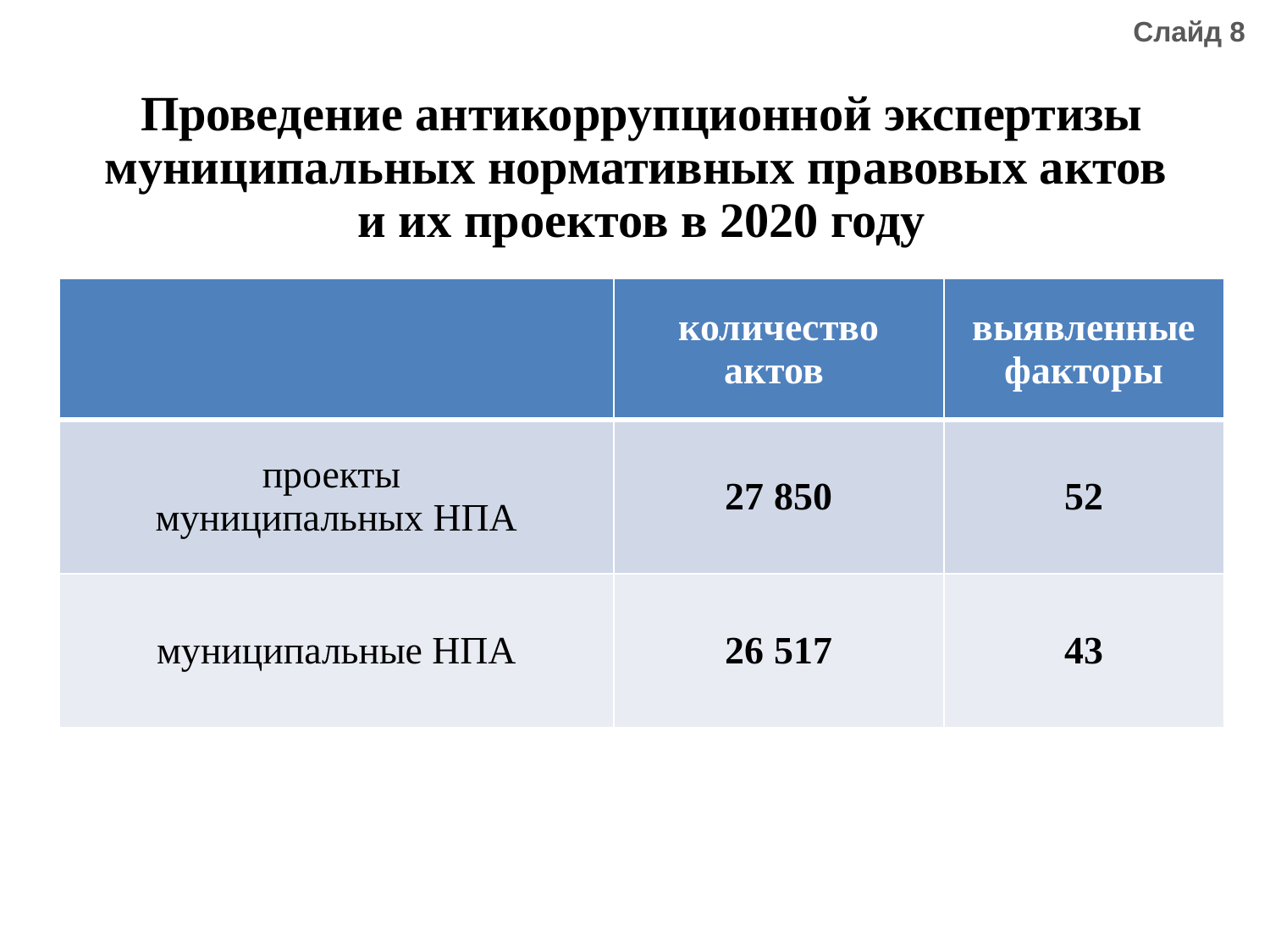

Слайд 8
Проведение антикоррупционной экспертизы муниципальных нормативных правовых актов
и их проектов в 2020 году
|  | количество актов | выявленные факторы |
| --- | --- | --- |
| проекты муниципальных НПА | 27 850 | 52 |
| муниципальные НПА | 26 517 | 43 |